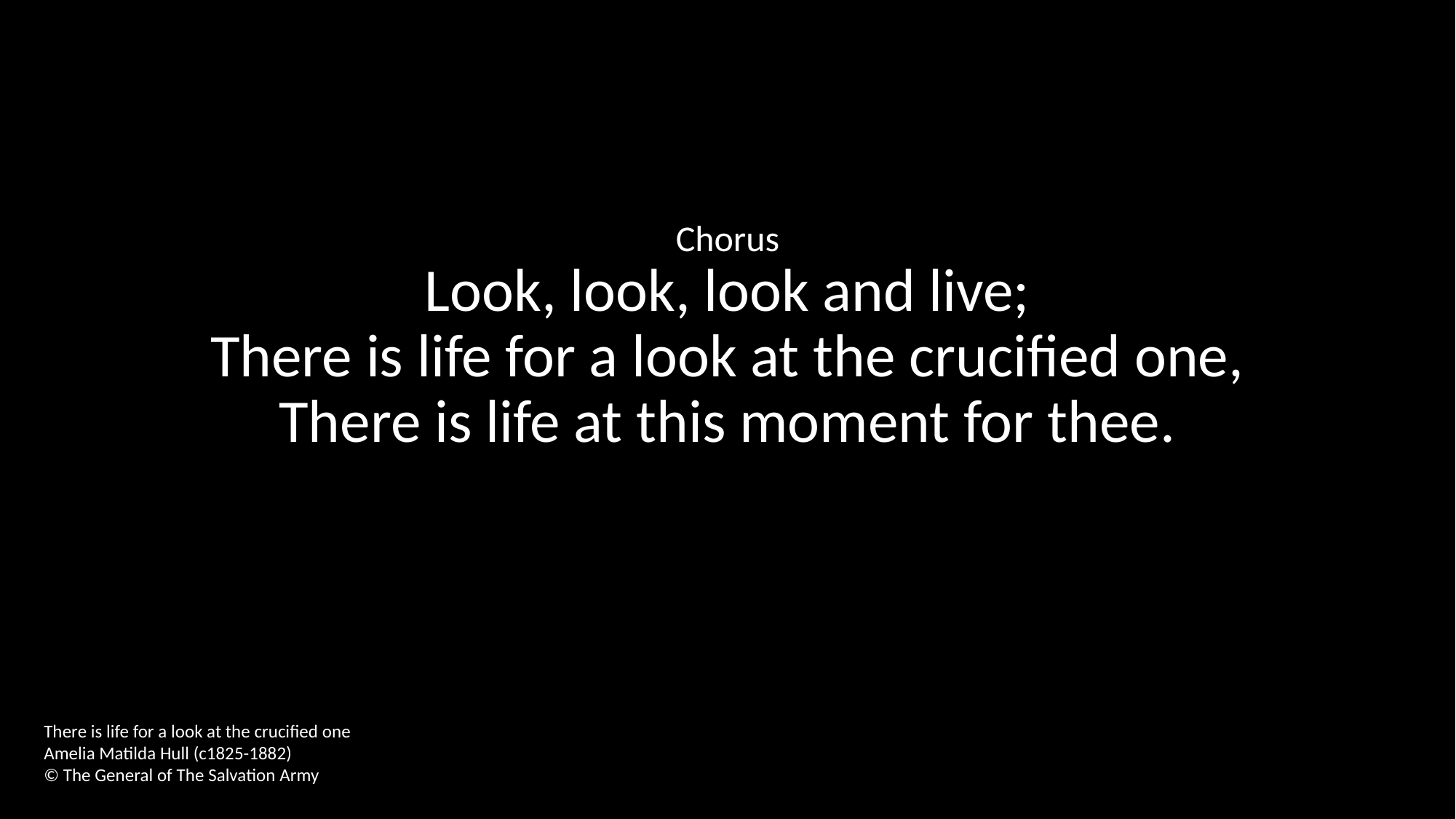

Chorus
Look, look, look and live;
There is life for a look at the crucified one,
There is life at this moment for thee.
There is life for a look at the crucified one
Amelia Matilda Hull (c1825-1882)
© The General of The Salvation Army